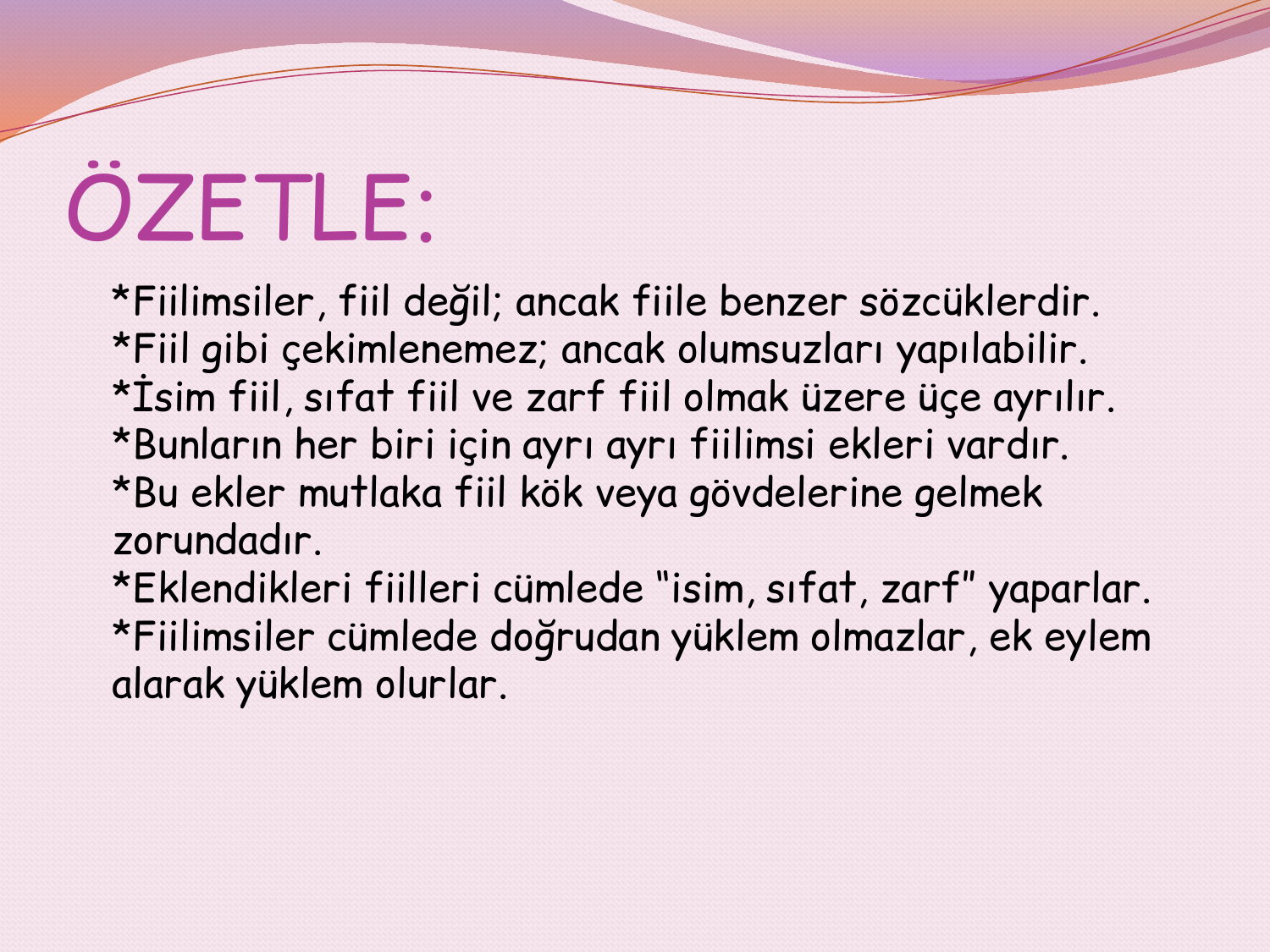

# ÖZETLE:
   *Fiilimsiler, fiil değil; ancak fiile benzer sözcüklerdir.
*Fiil gibi çekimlenemez; ancak olumsuzları yapılabilir.
*İsim fiil, sıfat fiil ve zarf fiil olmak üzere üçe ayrılır.
*Bunların her biri için ayrı ayrı fiilimsi ekleri vardır.
*Bu ekler mutlaka fiil kök veya gövdelerine gelmek zorundadır.
*Eklendikleri fiilleri cümlede “isim, sıfat, zarf” yaparlar.
*Fiilimsiler cümlede doğrudan yüklem olmazlar, ek eylem alarak yüklem olurlar.